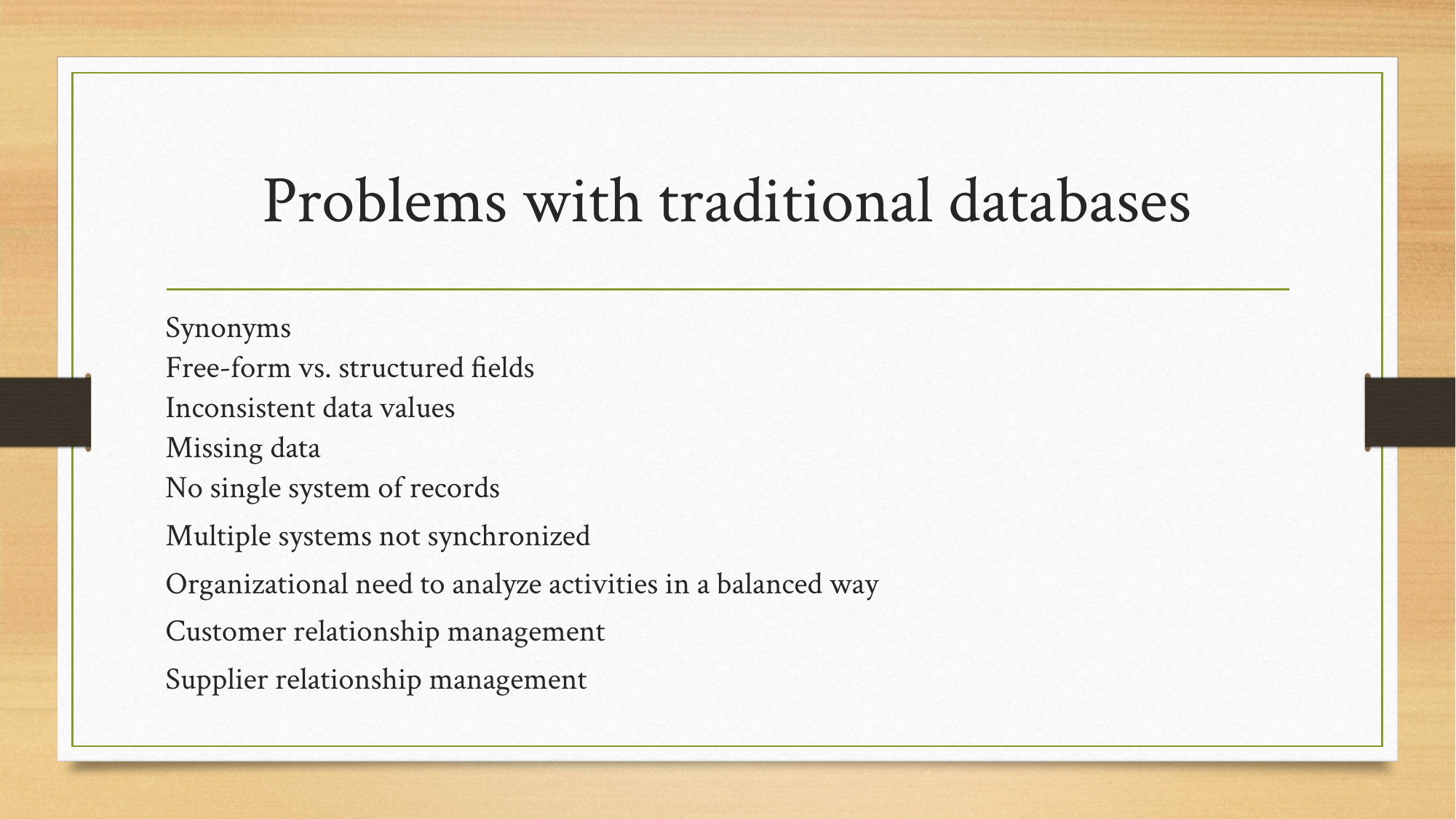

# Problems with traditional databases
Synonyms
Free-form vs. structured fields
Inconsistent data values
Missing data
No single system of records
Multiple systems not synchronized
Organizational need to analyze activities in a balanced way
Customer relationship management
Supplier relationship management